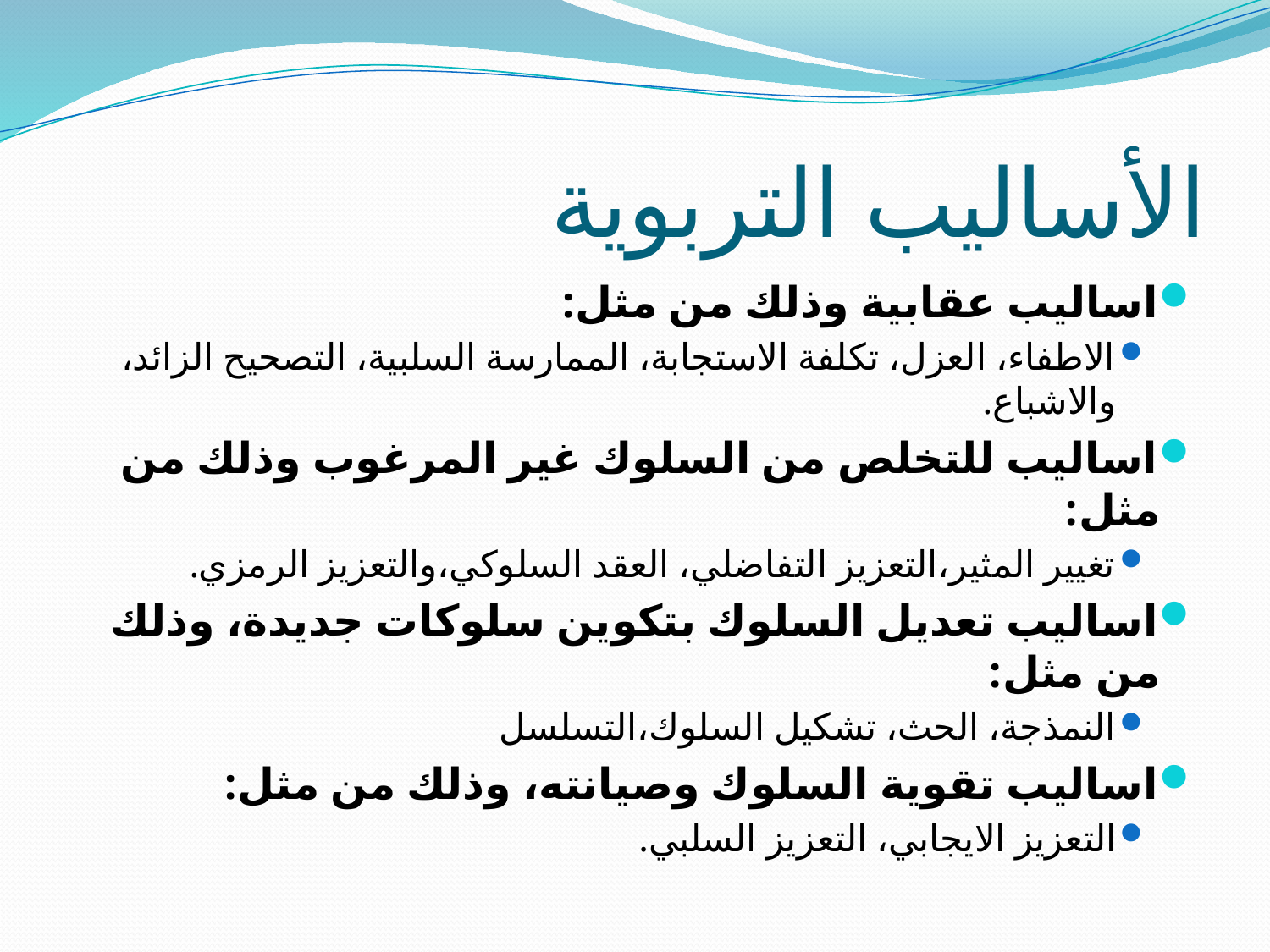

# الأساليب التربوية
اساليب عقابية وذلك من مثل:
الاطفاء، العزل، تكلفة الاستجابة، الممارسة السلبية، التصحيح الزائد، والاشباع.
اساليب للتخلص من السلوك غير المرغوب وذلك من مثل:
تغيير المثير،التعزيز التفاضلي، العقد السلوكي،والتعزيز الرمزي.
اساليب تعديل السلوك بتكوين سلوكات جديدة، وذلك من مثل:
النمذجة، الحث، تشكيل السلوك،التسلسل
اساليب تقوية السلوك وصيانته، وذلك من مثل:
التعزيز الايجابي، التعزيز السلبي.